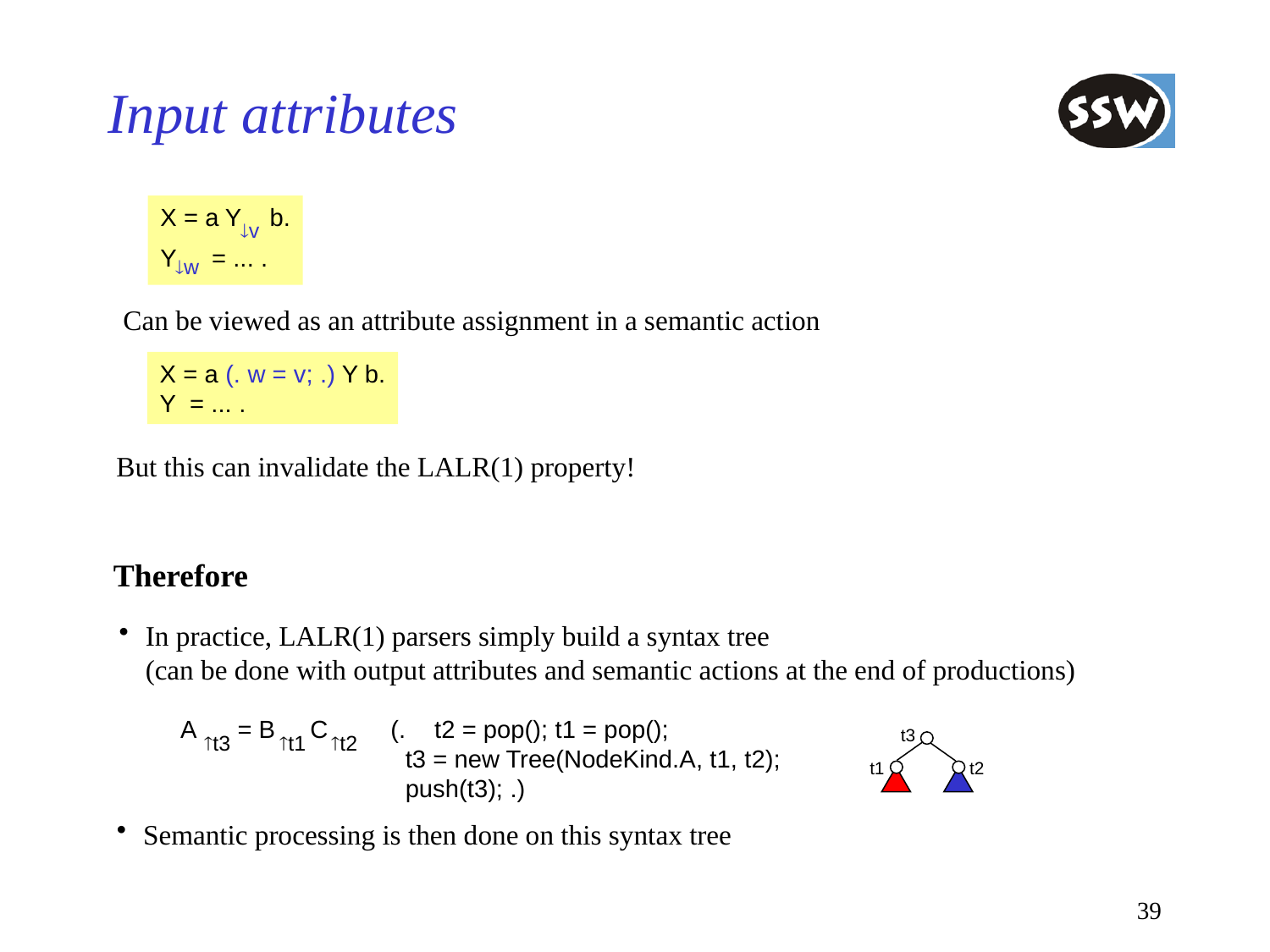

# Input attributes
X = a Y    b.
Y     = ... .
↓v
↓w
Can be viewed as an attribute assignment in a semantic action
X = a (. w = v; .) Y b.
Y  = ... .
But this can invalidate the LALR(1) property!
Therefore
In practice, LALR(1) parsers simply build a syntax tree
(can be done with output attributes and semantic actions at the end of productions)
A      = B     C         (.	t2 = pop(); t1 = pop();
	t3 = new Tree(NodeKind.A, t1, t2);
	push(t3); .)
↑t3
↑t1
↑t2
Semantic processing is then done on this syntax tree
t3

t1
t2

39